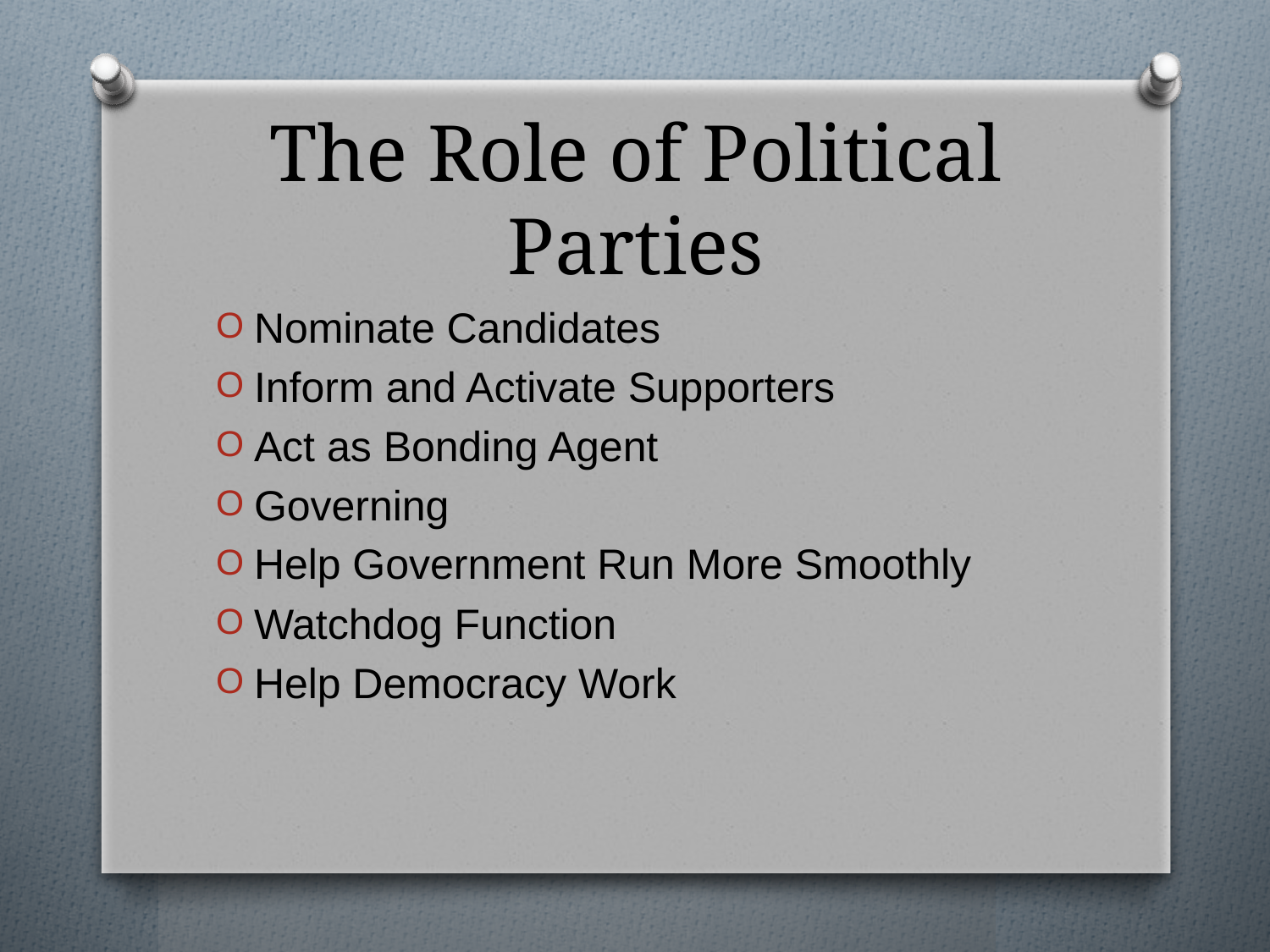

# The Role of Political Parties
Nominate Candidates
Inform and Activate Supporters
Act as Bonding Agent
Governing
Help Government Run More Smoothly
Watchdog Function
Help Democracy Work